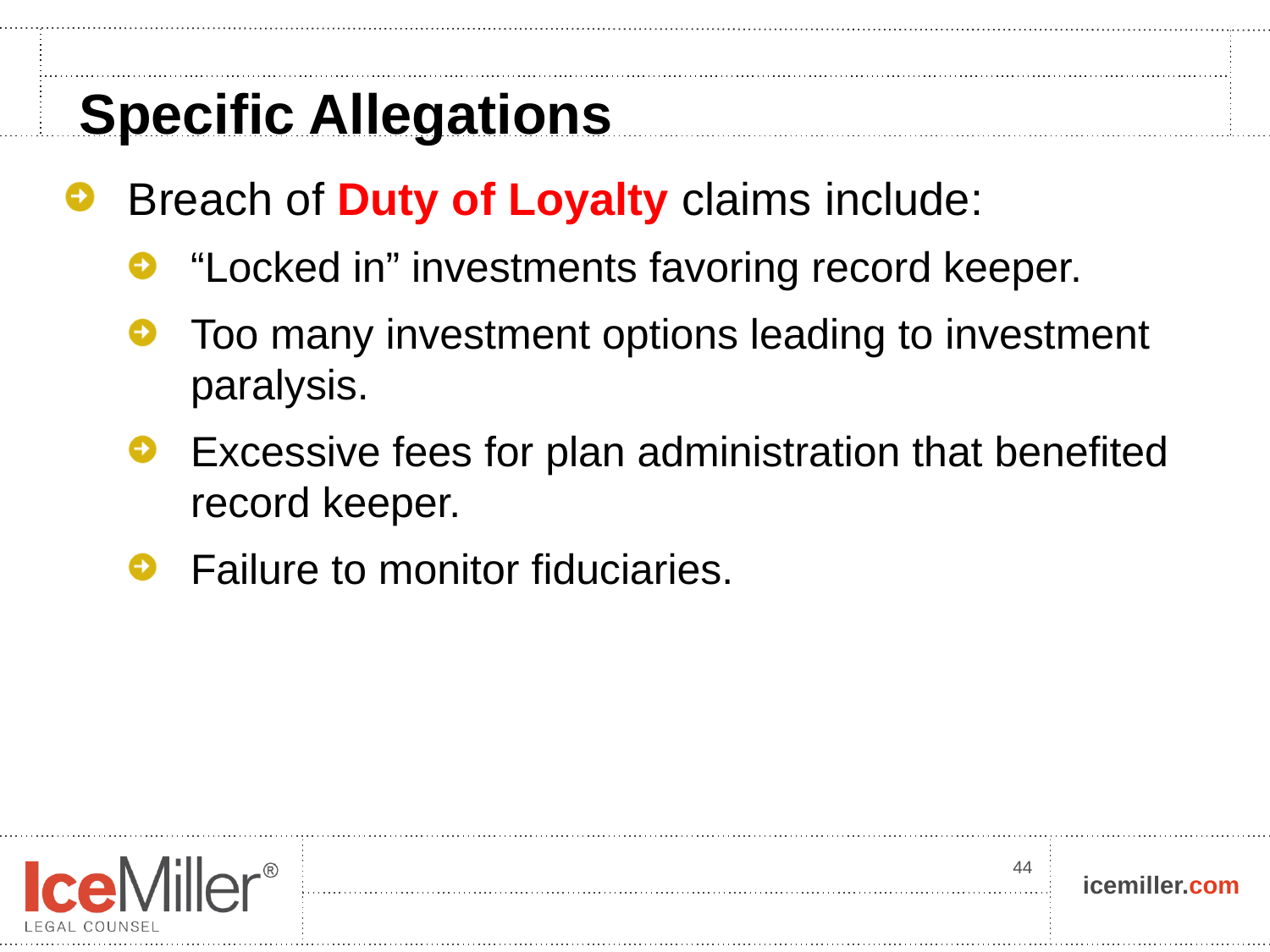

# Specific Allegations
Breach of Duty of Loyalty claims include:
“Locked in” investments favoring record keeper.
Too many investment options leading to investment paralysis.
Excessive fees for plan administration that benefited record keeper.
Failure to monitor fiduciaries.

44